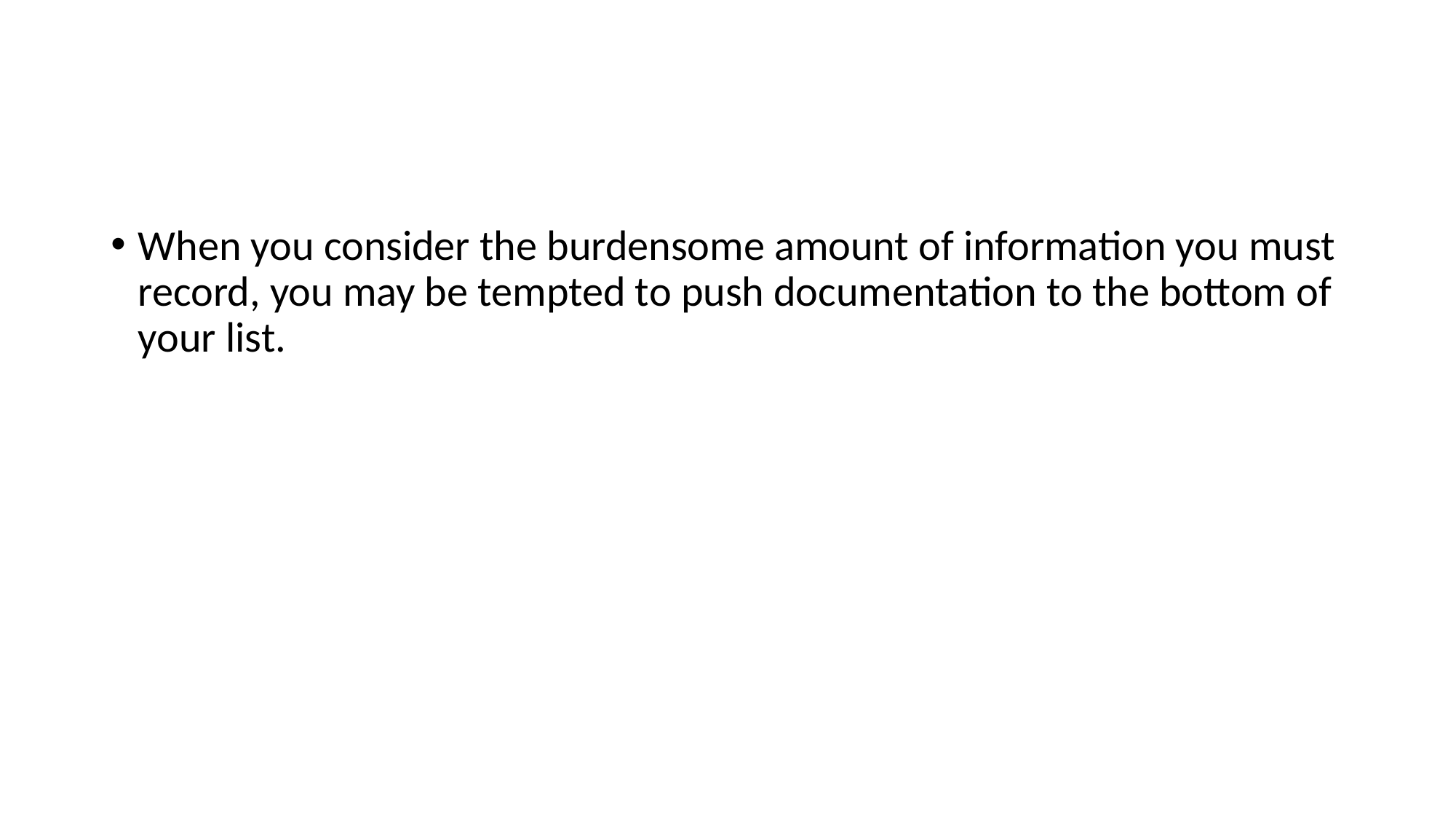

#
When you consider the burdensome amount of information you must record, you may be tempted to push documentation to the bottom of your list.